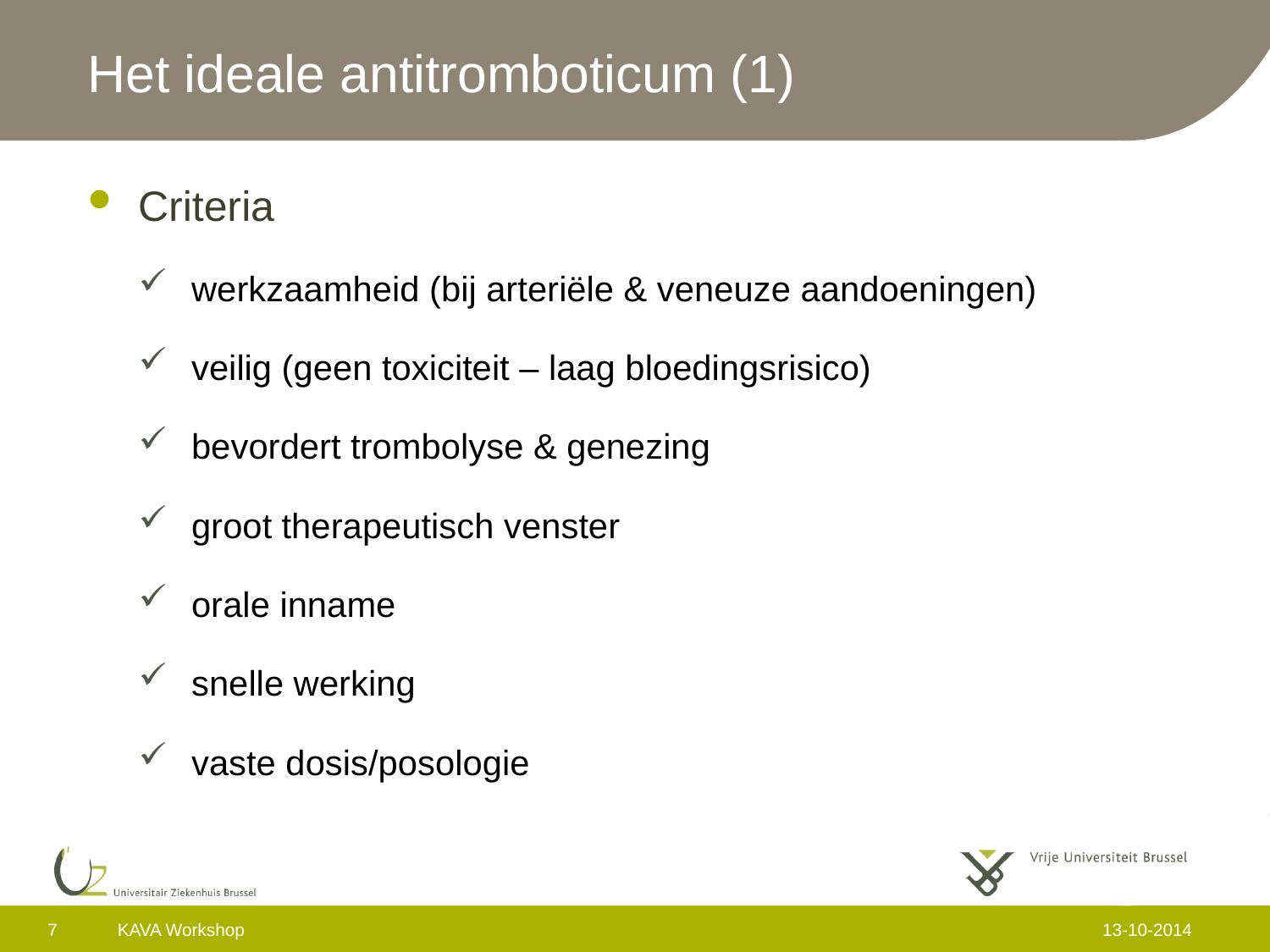

# Het ideale antitromboticum (1)
Criteria
werkzaamheid (bij arteriële & veneuze aandoeningen)
veilig (geen toxiciteit – laag bloedingsrisico)
bevordert trombolyse & genezing
groot therapeutisch venster
orale inname
snelle werking
vaste dosis/posologie

7
KAVA Workshop
13-10-2014